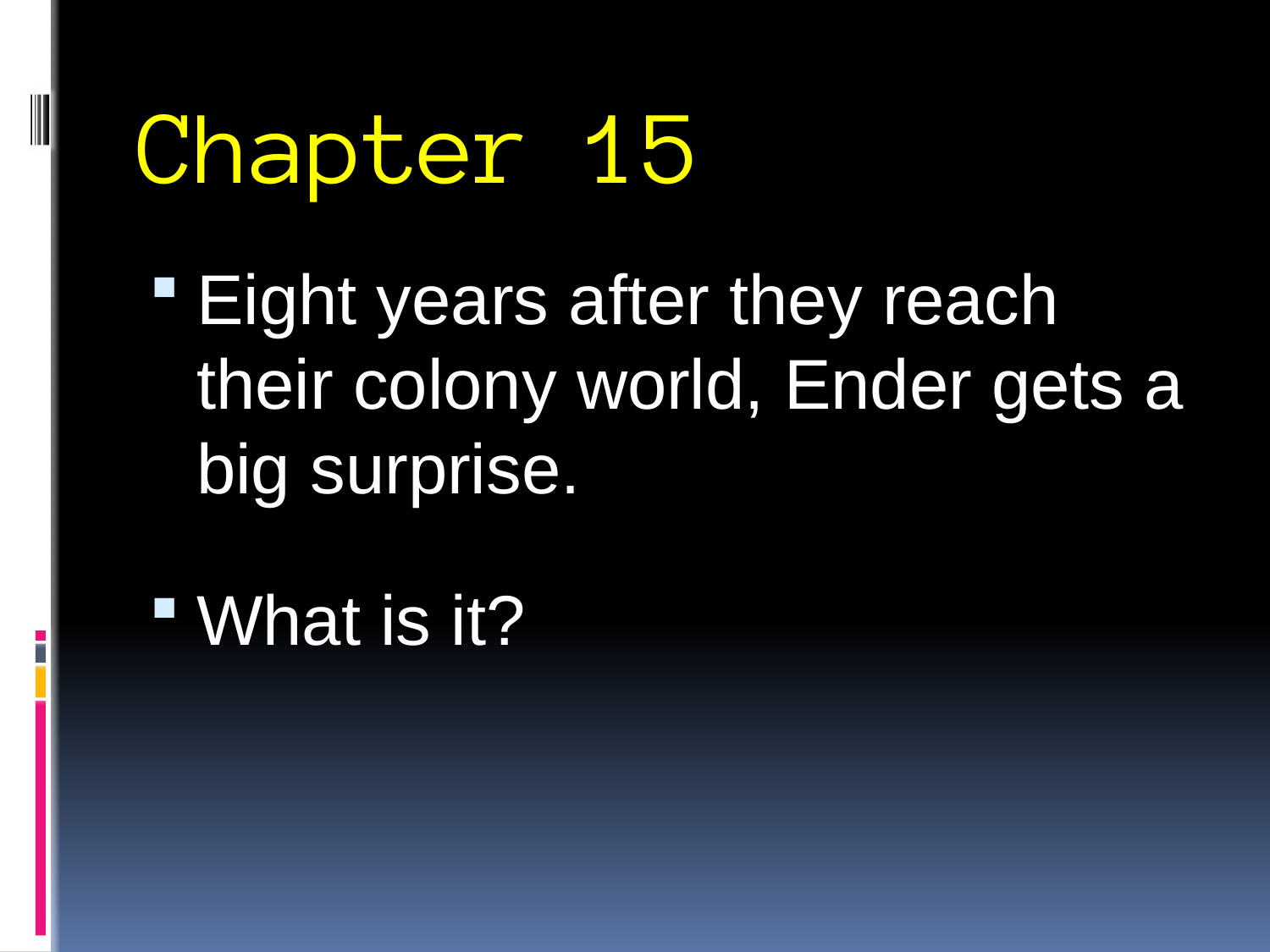

# Chapter 15
Eight years after they reach their colony world, Ender gets a big surprise.

What is it?